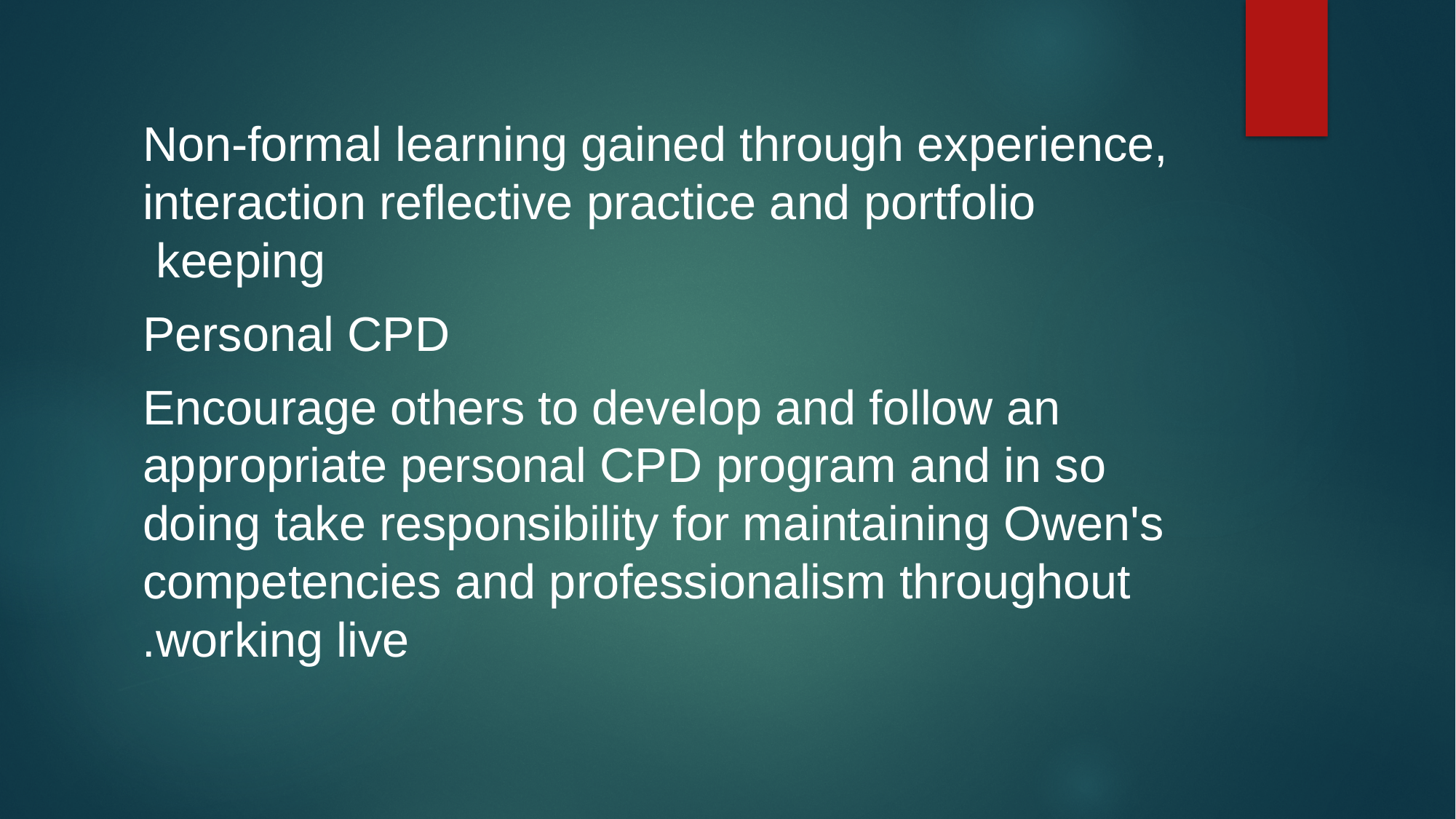

#
Non-formal learning gained through experience, interaction reflective practice and portfolio keeping
Personal CPD
Encourage others to develop and follow an appropriate personal CPD program and in so doing take responsibility for maintaining Owen's competencies and professionalism throughout working live.